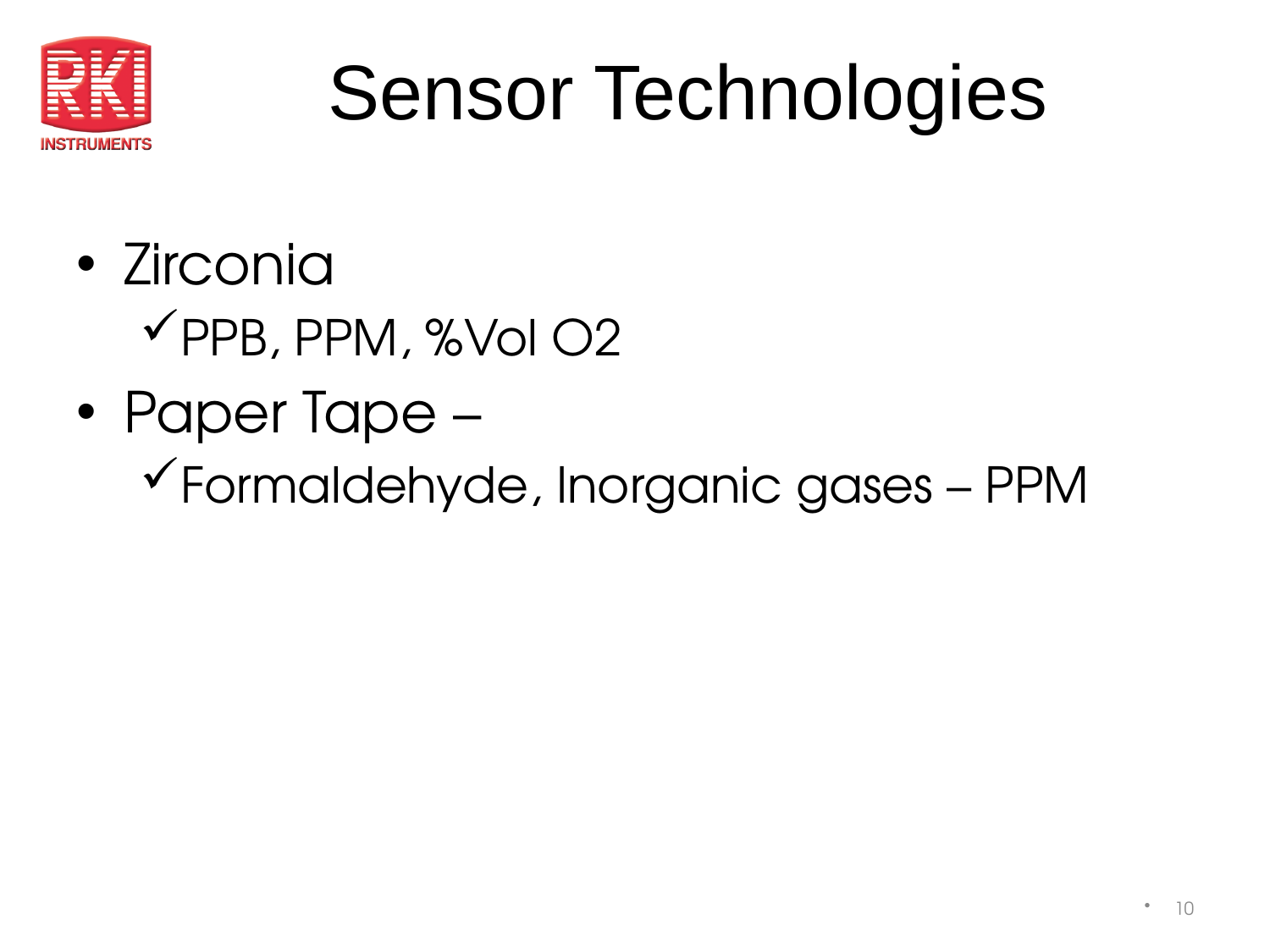

# Sensor Technologies
Zirconia
PPB, PPM, %Vol O2
Paper Tape –
Formaldehyde, Inorganic gases – PPM

10